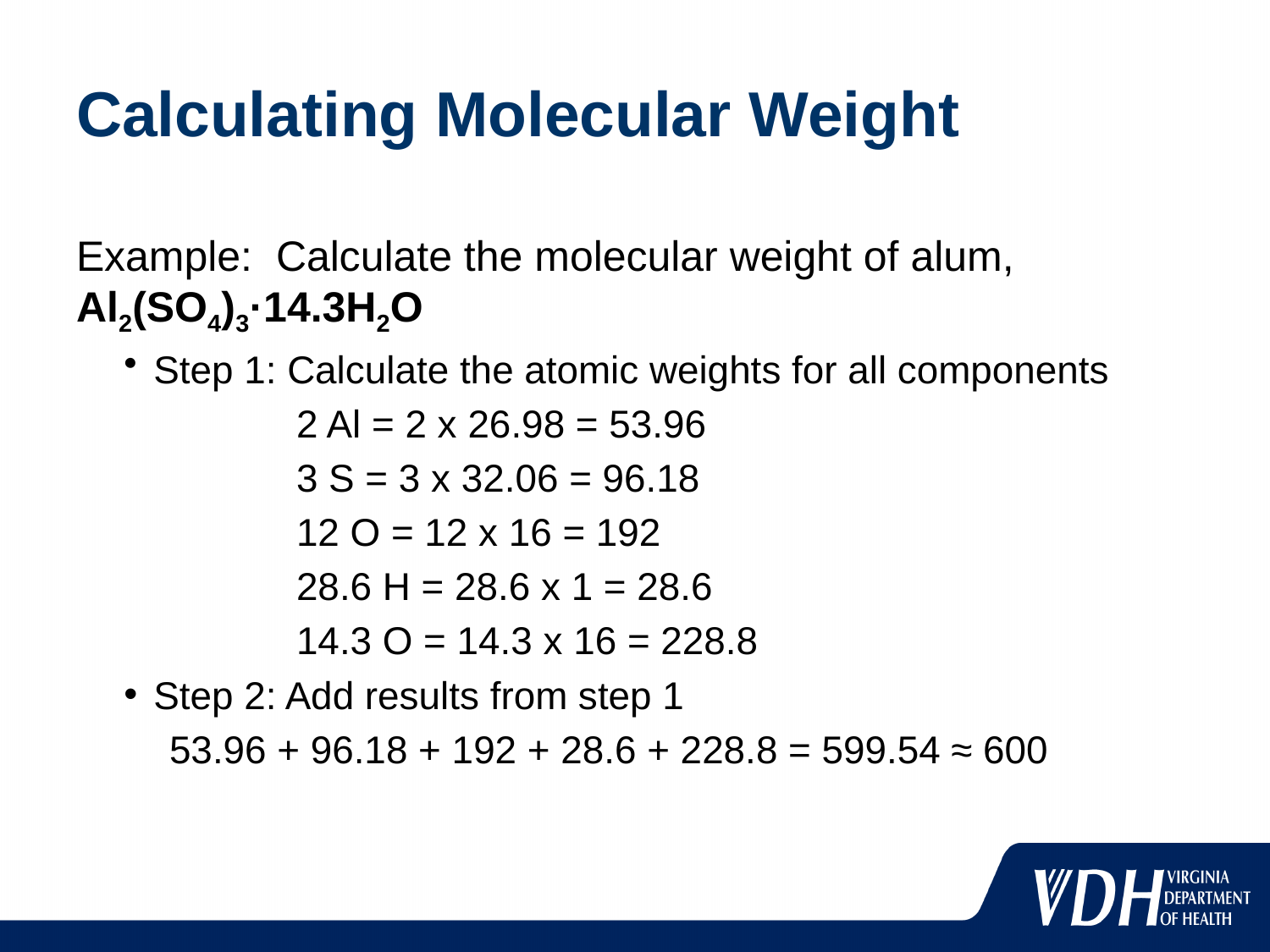

# Calculating Molecular Weight
Example:  Calculate the molecular weight of alum, Al2(SO4)3·14.3H2O
Step 1: Calculate the atomic weights for all components
		2 Al = 2 x 26.98 = 53.96
		3 S = 3 x 32.06 = 96.18
		12 O = 12 x 16 = 192
		28.6 H = 28.6 x 1 = 28.6
		14.3 O = 14.3 x 16 = 228.8
Step 2: Add results from step 1
	53.96 + 96.18 + 192 + 28.6 + 228.8 = 599.54 ≈ 600